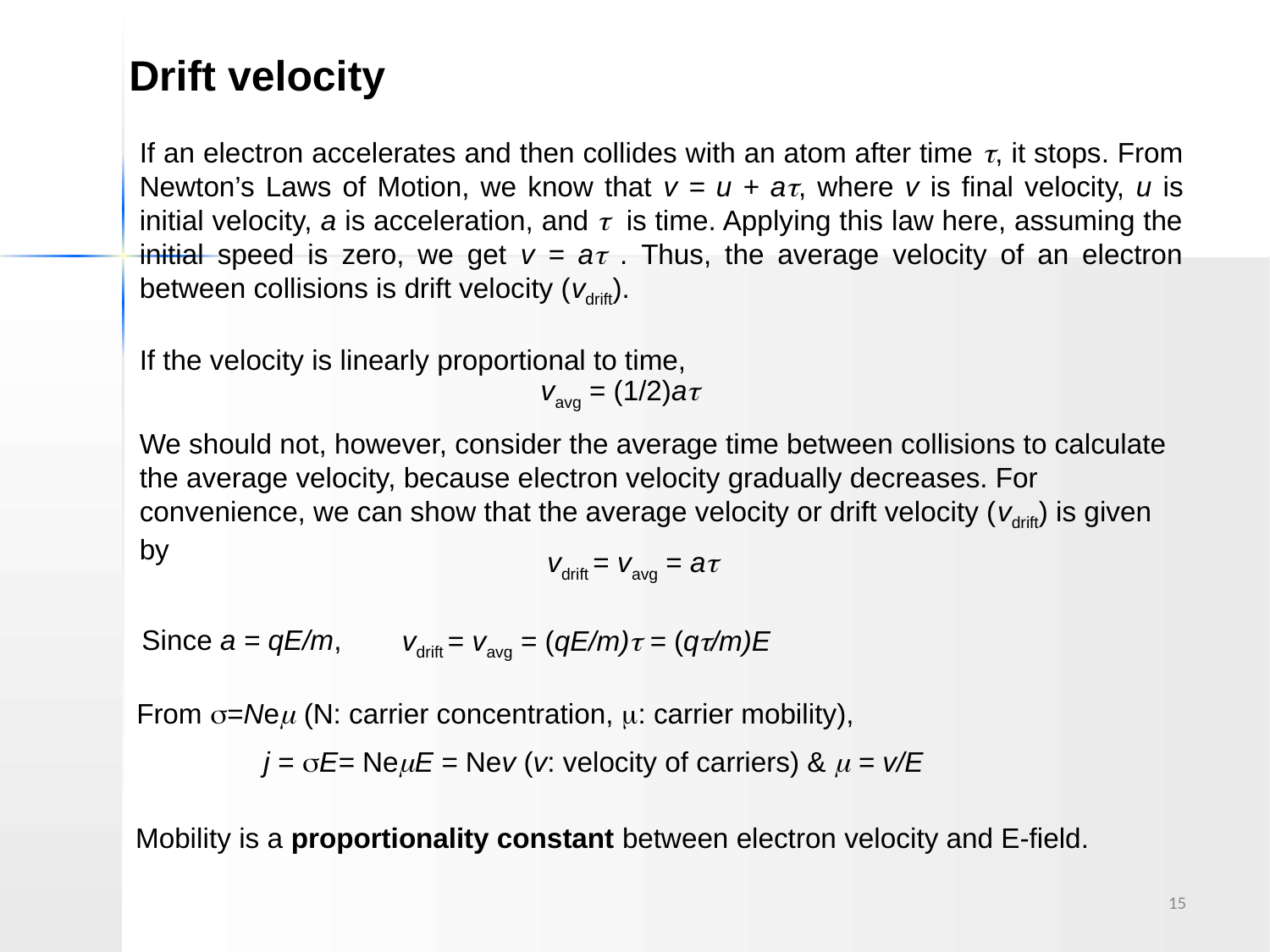

Drift velocity
If an electron accelerates and then collides with an atom after time τ, it stops. From Newton’s Laws of Motion, we know that v = u + aτ, where v is final velocity, u is initial velocity, a is acceleration, and τ  is time. Applying this law here, assuming the initial speed is zero, we get v = aτ . Thus, the average velocity of an electron between collisions is drift velocity (vdrift).

If the velocity is linearly proportional to time,
vavg = (1/2)aτ
We should not, however, consider the average time between collisions to calculate the average velocity, because electron velocity gradually decreases. For convenience, we can show that the average velocity or drift velocity (vdrift) is given by
vdrift = vavg = aτ
Since a = qE/m,
vdrift = vavg = (qE/m)τ = (qτ/m)E
From σ=Neμ (N: carrier concentration, μ: carrier mobility),
	j = σE= NeμE = Nev (v: velocity of carriers) & μ = v/E
Mobility is a proportionality constant between electron velocity and E-field.